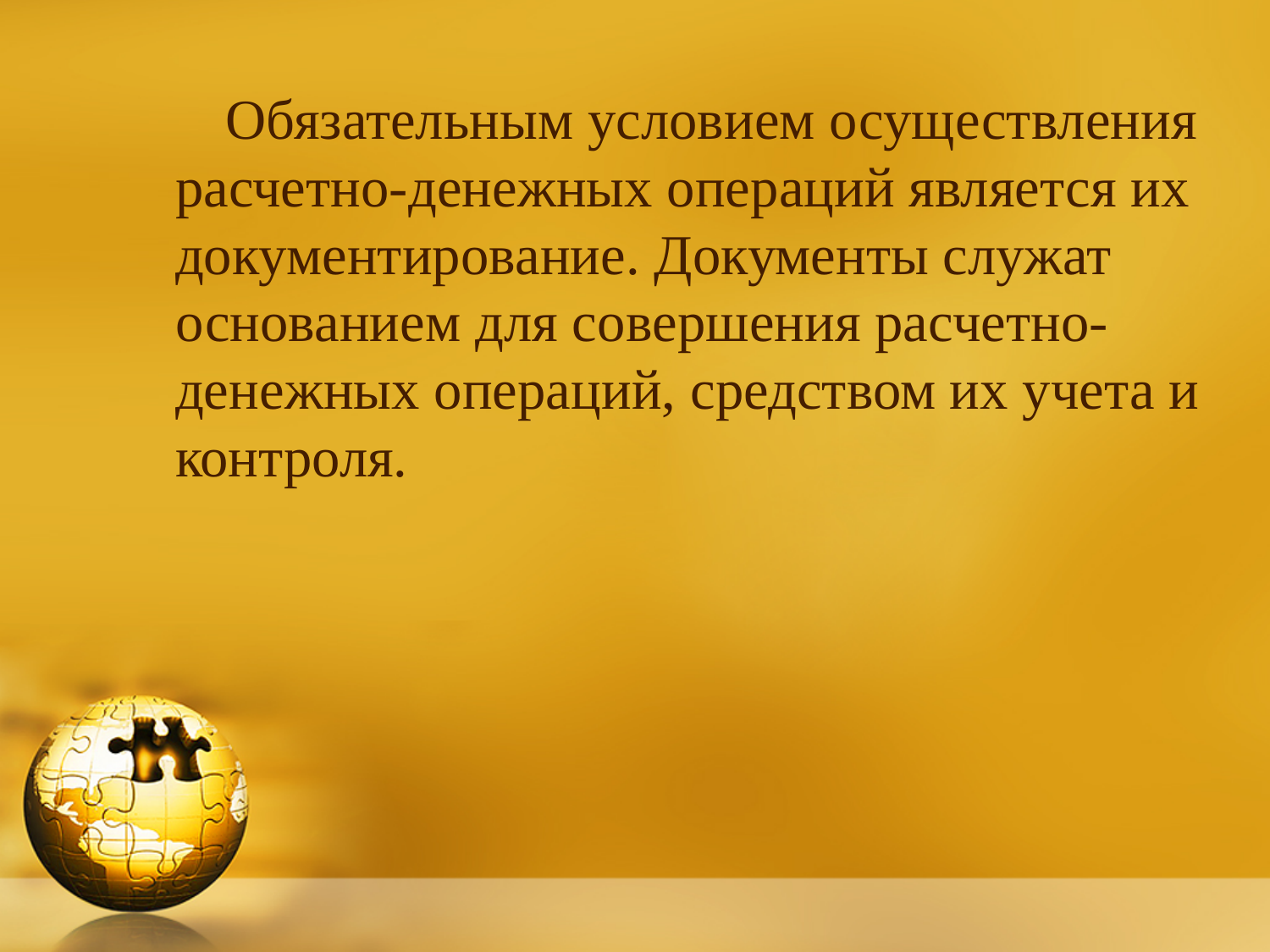

Обязательным условием осуществления расчетно-денежных операций является их документирование. Документы служат основанием для совершения расчетно-денежных операций, средством их учета и контроля.